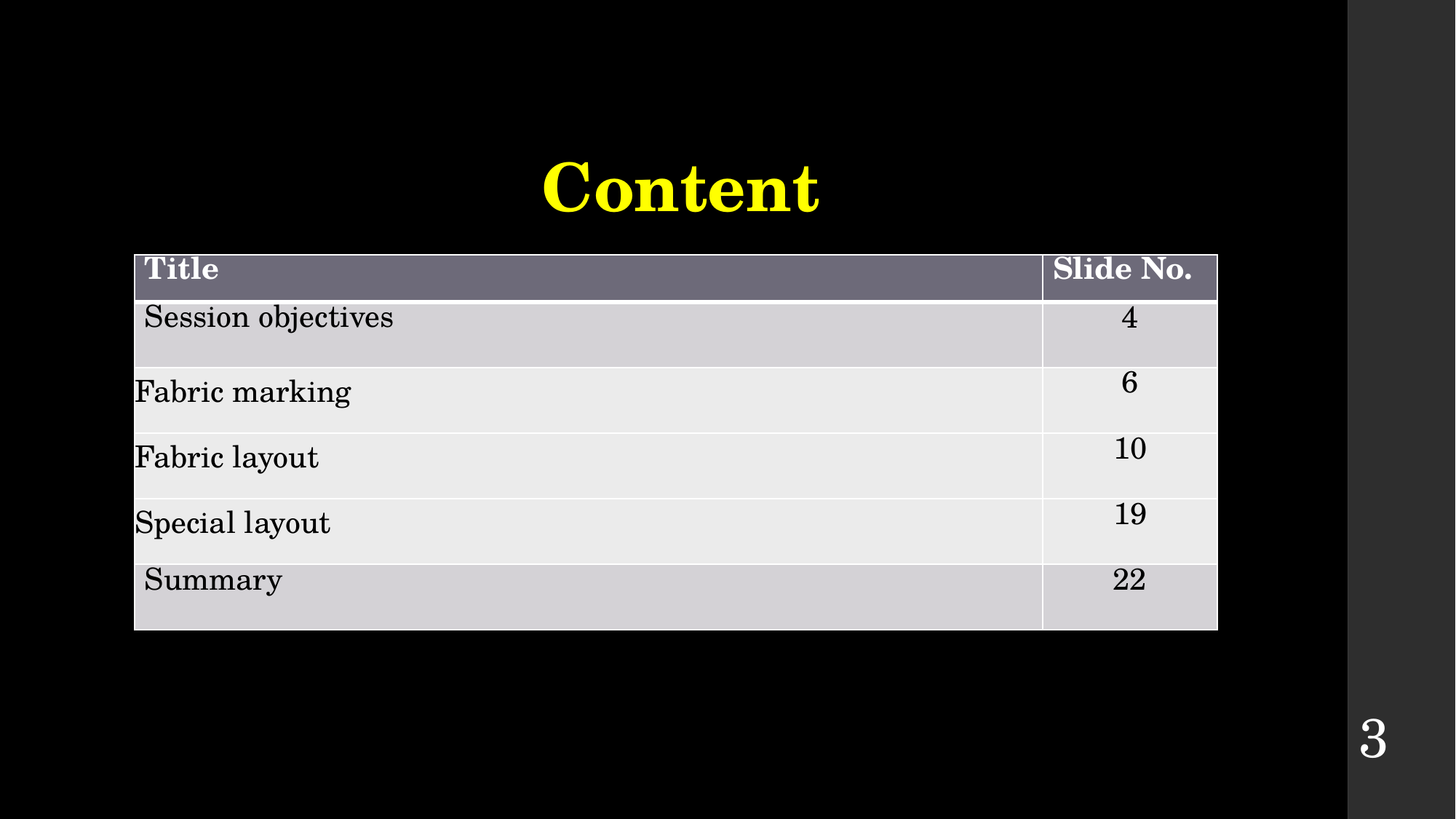

# Content
| Title | Slide No. |
| --- | --- |
| Session objectives | 4 |
| Fabric marking | 6 |
| Fabric layout | 10 |
| Special layout | 19 |
| Summary | 22 |
3